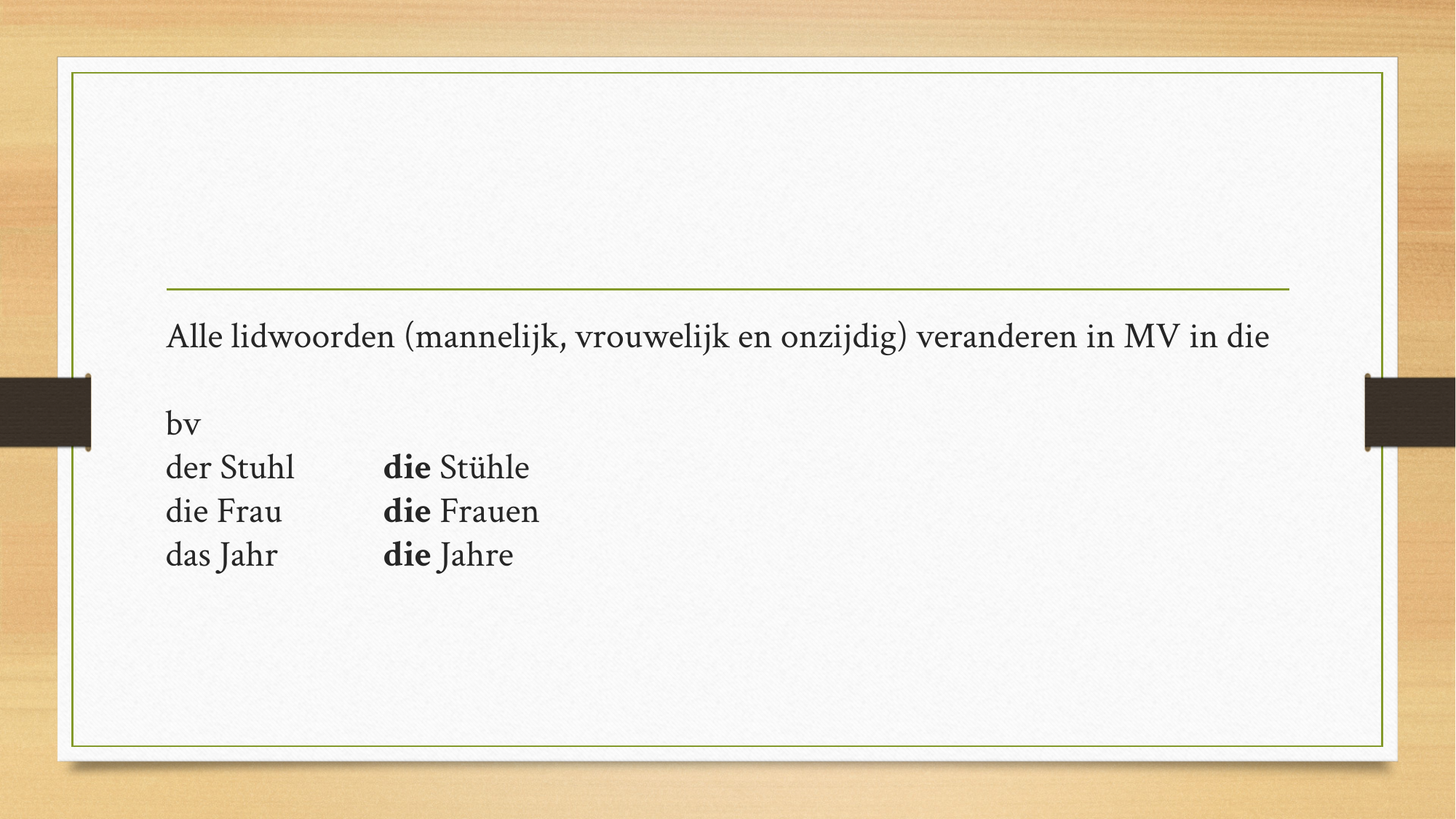

#
Alle lidwoorden (mannelijk, vrouwelijk en onzijdig) veranderen in MV in die
bv
der Stuhl 	die Stühle
die Frau	die Frauen
das Jahr	die Jahre